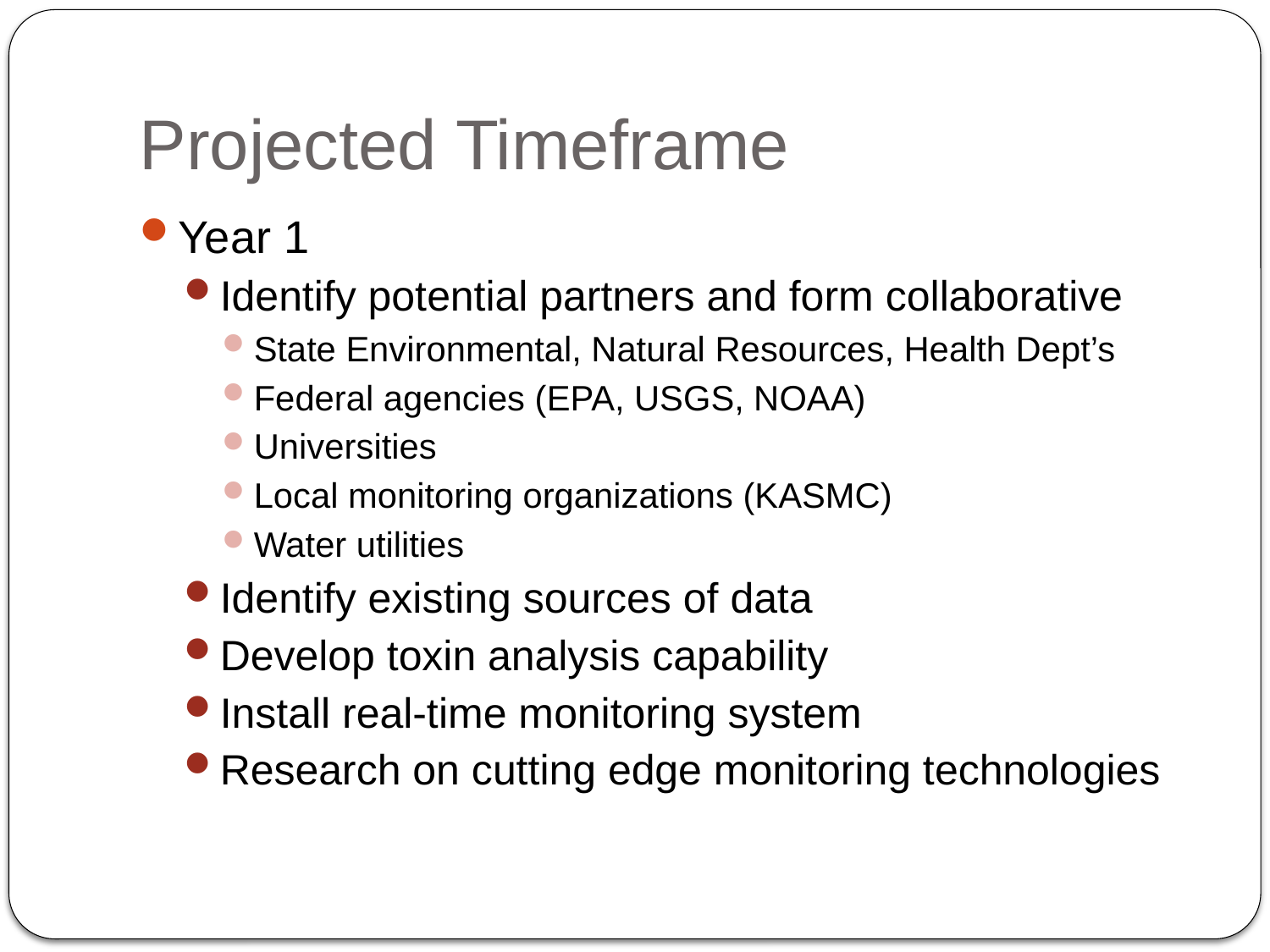

# Projected Timeframe
Year 1
Identify potential partners and form collaborative
State Environmental, Natural Resources, Health Dept’s
Federal agencies (EPA, USGS, NOAA)
Universities
Local monitoring organizations (KASMC)
Water utilities
Identify existing sources of data
Develop toxin analysis capability
Install real-time monitoring system
Research on cutting edge monitoring technologies